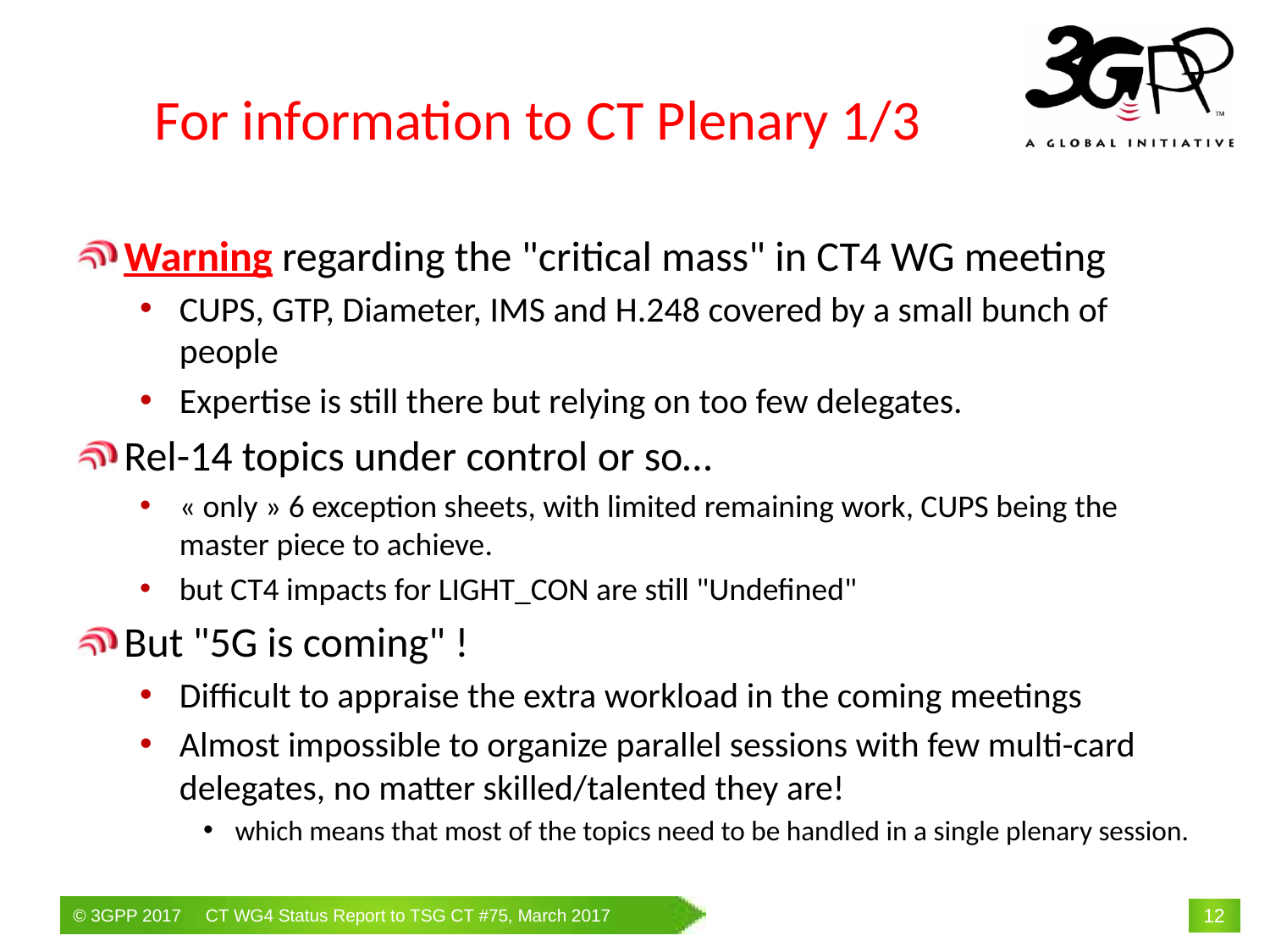

# For information to CT Plenary 1/3
Warning regarding the "critical mass" in CT4 WG meeting
CUPS, GTP, Diameter, IMS and H.248 covered by a small bunch of people
Expertise is still there but relying on too few delegates.
Rel-14 topics under control or so…
« only » 6 exception sheets, with limited remaining work, CUPS being the master piece to achieve.
but CT4 impacts for LIGHT_CON are still "Undefined"
But "5G is coming" !
Difficult to appraise the extra workload in the coming meetings
Almost impossible to organize parallel sessions with few multi-card delegates, no matter skilled/talented they are!
which means that most of the topics need to be handled in a single plenary session.